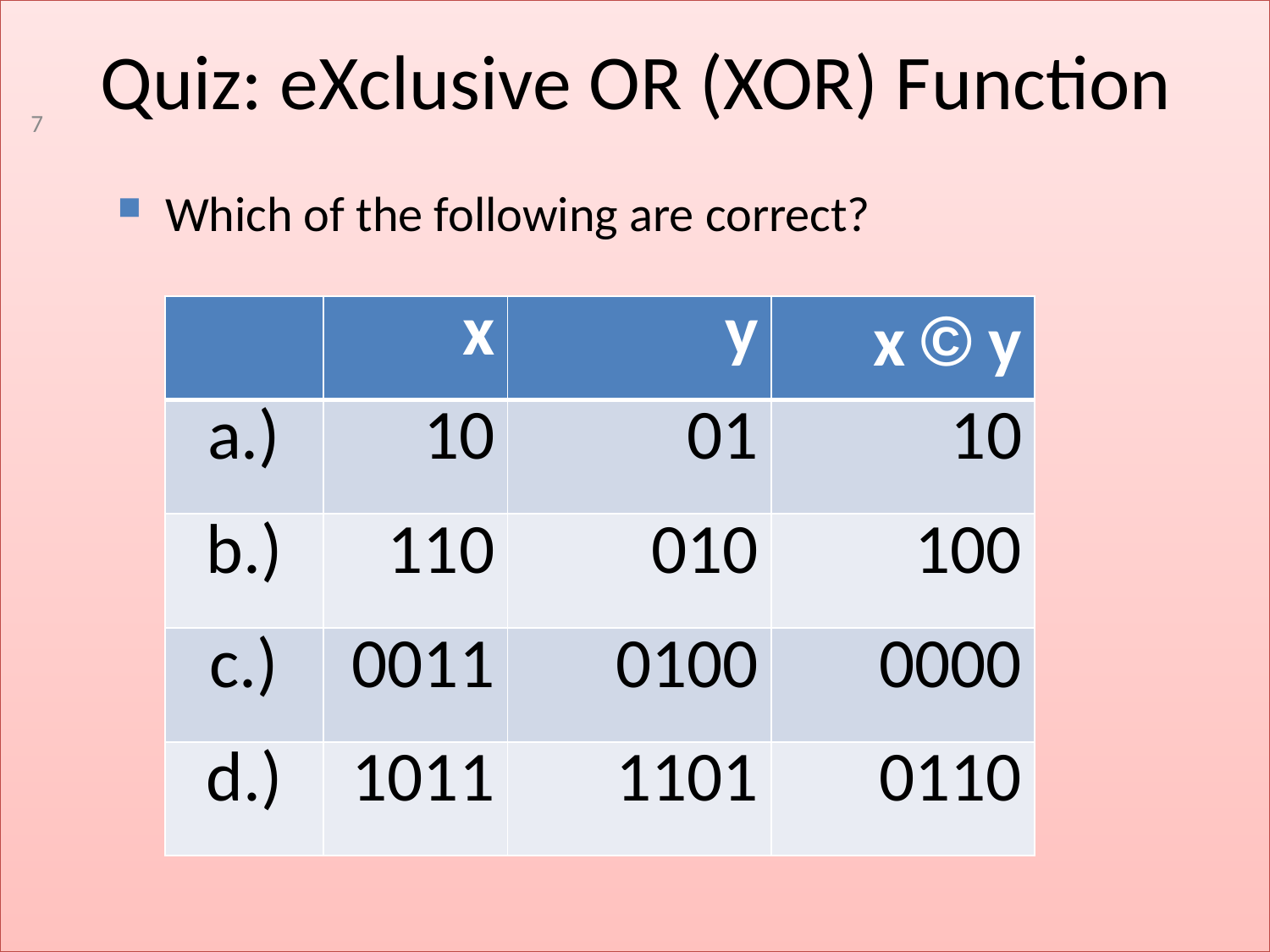

# Quiz: eXclusive OR (XOR) Function
7
Which of the following are correct?
|  | x | y | x © y |
| --- | --- | --- | --- |
| a.) | 10 | 01 | 10 |
| b.) | 110 | 010 | 100 |
| c.) | 0011 | 0100 | 0000 |
| d.) | 1011 | 1101 | 0110 |